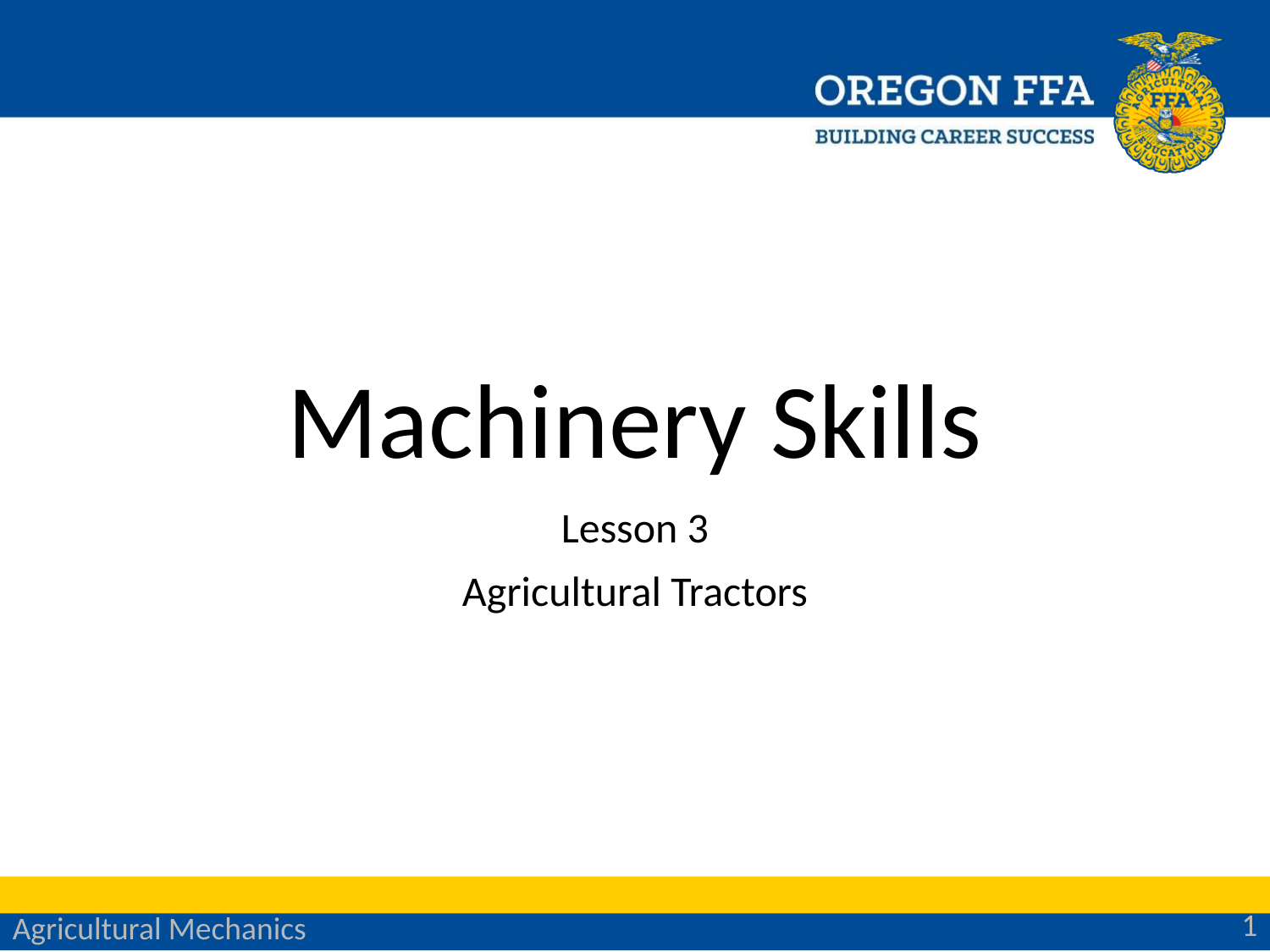

# Machinery Skills
Lesson 3
Agricultural Tractors

1
Agricultural Mechanics